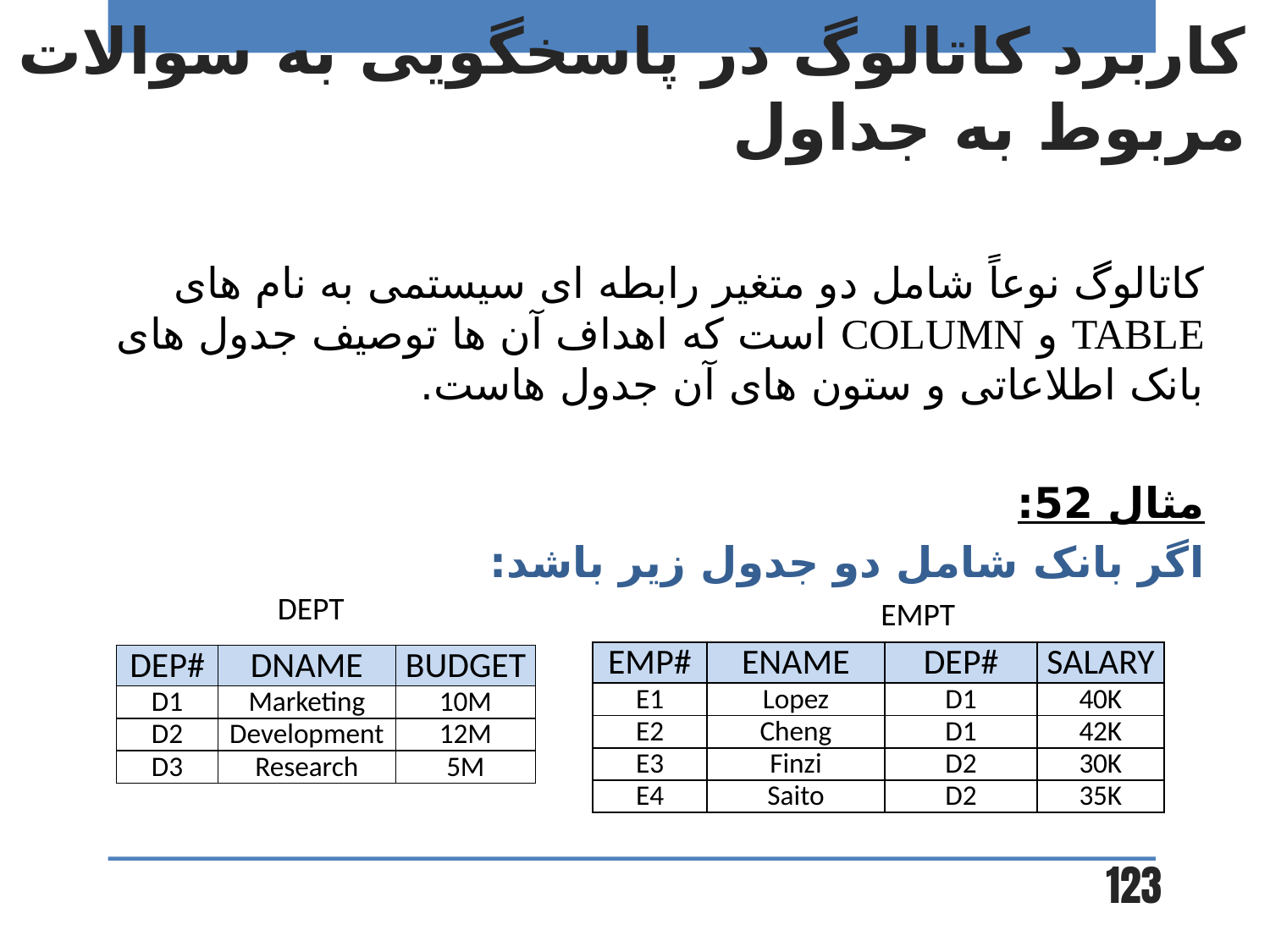

# کاربرد کاتالوگ در پاسخگویی به سوالات مربوط به جداول
کاتالوگ نوعاً شامل دو متغیر رابطه ای سیستمی به نام های TABLE و COLUMN است که اهداف آن ها توصیف جدول های بانک اطلاعاتی و ستون های آن جدول هاست.

مثال 52:
اگر بانک شامل دو جدول زیر باشد:

DEPT
EMPT
| EMP# | ENAME | DEP# | SALARY |
| --- | --- | --- | --- |
| E1 | Lopez | D1 | 40K |
| E2 | Cheng | D1 | 42K |
| E3 | Finzi | D2 | 30K |
| E4 | Saito | D2 | 35K |
| DEP# | DNAME | BUDGET |
| --- | --- | --- |
| D1 | Marketing | 10M |
| D2 | Development | 12M |
| D3 | Research | 5M |
123